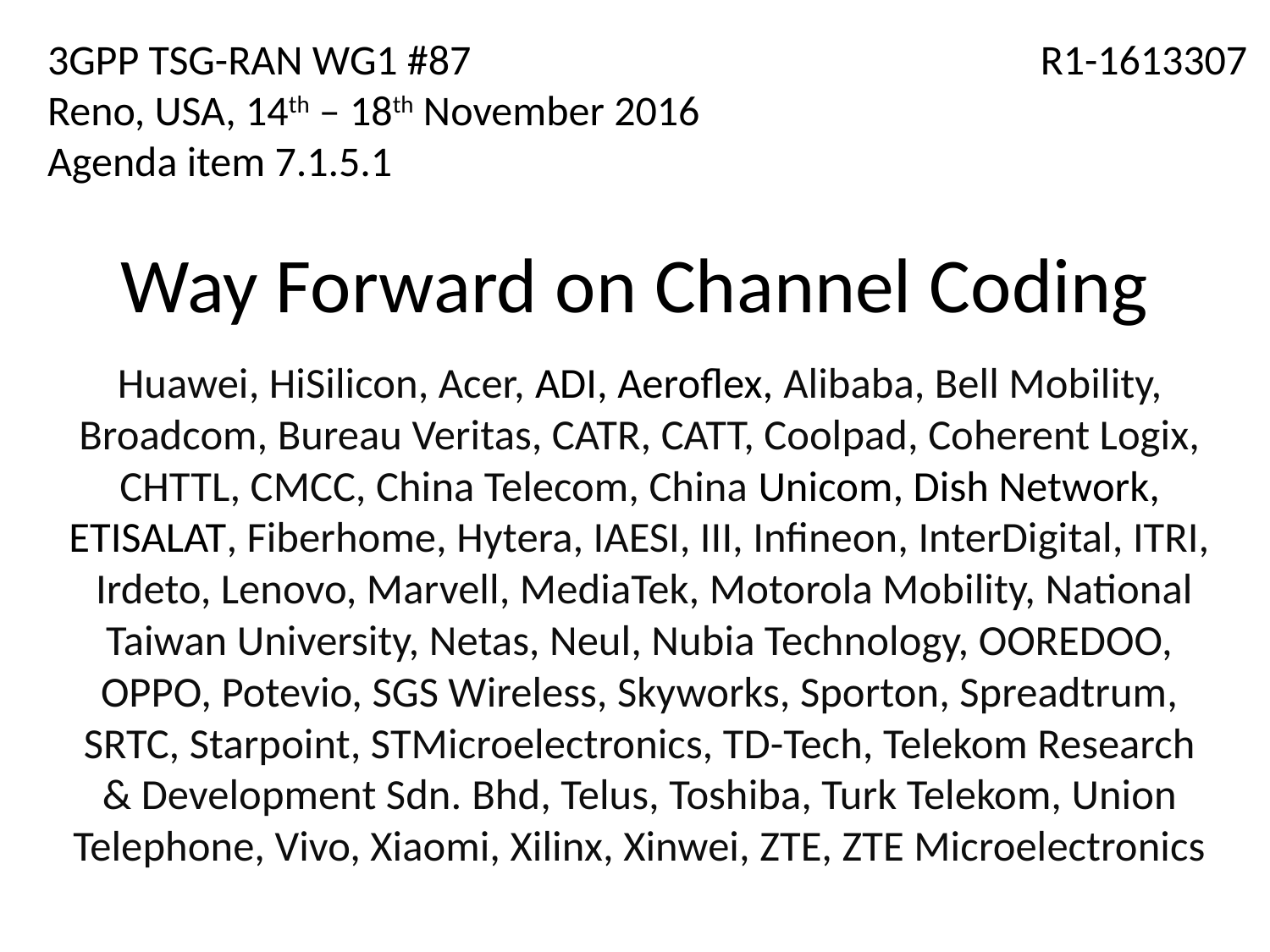

3GPP TSG-RAN WG1 #87
Reno, USA, 14th – 18th November 2016
Agenda item 7.1.5.1
R1-1613307
# Way Forward on Channel Coding
Huawei, HiSilicon, Acer, ADI, Aeroflex, Alibaba, Bell Mobility, Broadcom, Bureau Veritas, CATR, CATT, Coolpad, Coherent Logix, CHTTL, CMCC, China Telecom, China Unicom, Dish Network, ETISALAT, Fiberhome, Hytera, IAESI, III, Infineon, InterDigital, ITRI,  Irdeto, Lenovo, Marvell, MediaTek, Motorola Mobility, National Taiwan University, Netas, Neul, Nubia Technology, OOREDOO, OPPO, Potevio, SGS Wireless, Skyworks, Sporton, Spreadtrum, SRTC, Starpoint, STMicroelectronics, TD-Tech, Telekom Research & Development Sdn. Bhd, Telus, Toshiba, Turk Telekom, Union Telephone, Vivo, Xiaomi, Xilinx, Xinwei, ZTE, ZTE Microelectronics